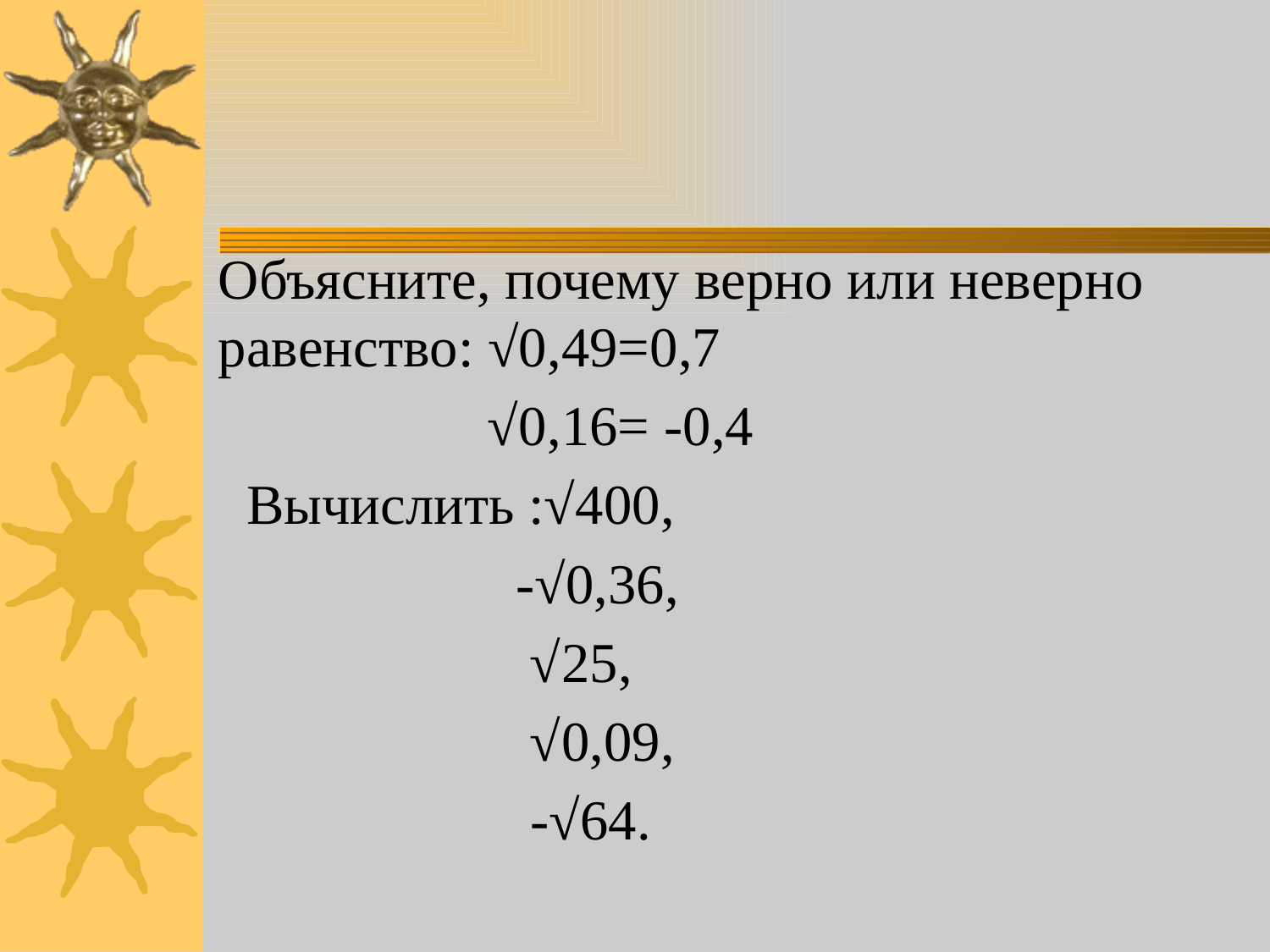

#
Объясните, почему верно или неверно равенство: √0,49=0,7
                   √0,16= -0,4
  Вычислить :√400,
                     -√0,36,
                      √25,
                      √0,09,
                      -√64.